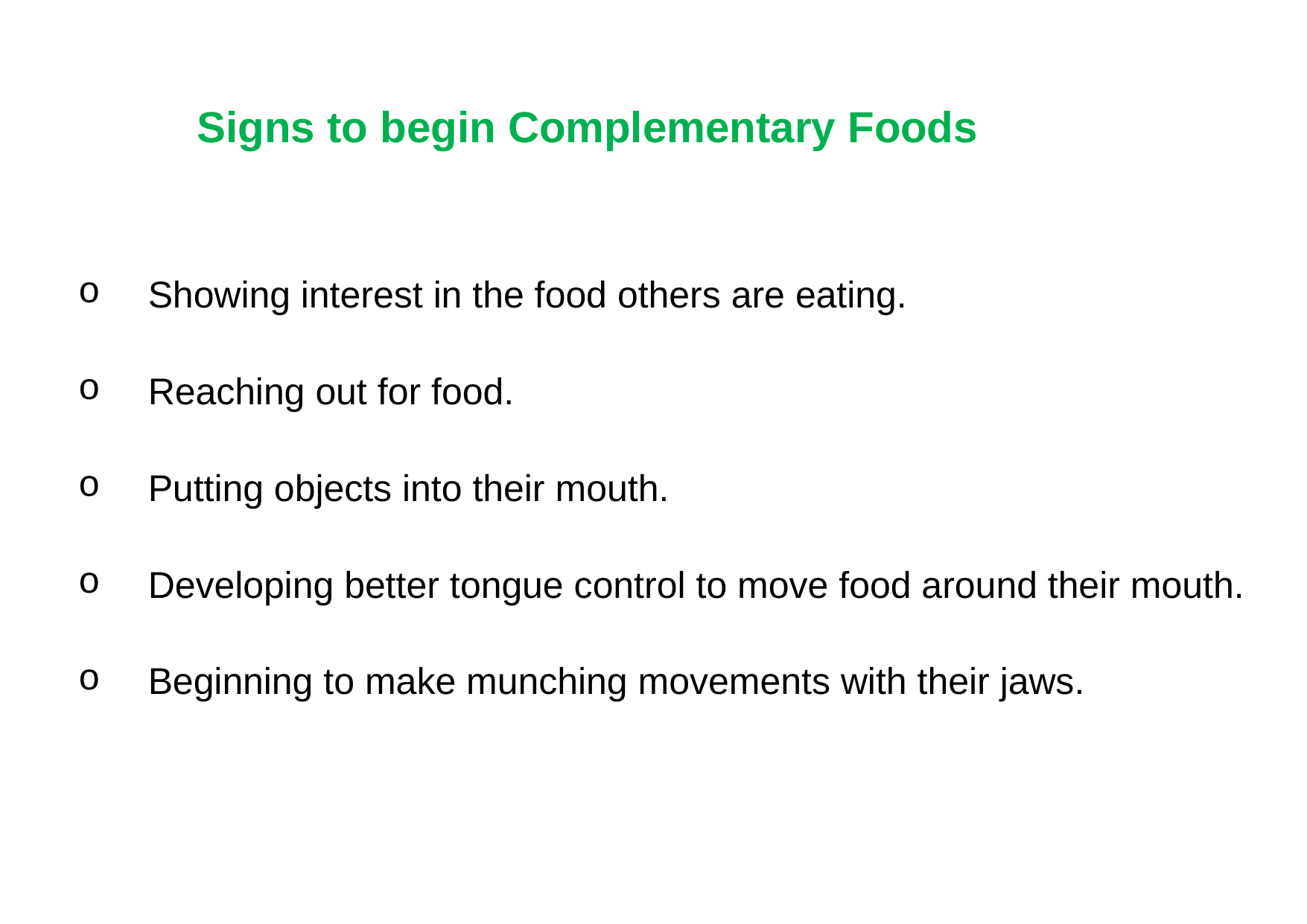

# Signs to begin Complementary Foods
Showing interest in the food others are eating.
Reaching out for food.
Putting objects into their mouth.
Developing better tongue control to move food around their mouth.
Beginning to make munching movements with their jaws.